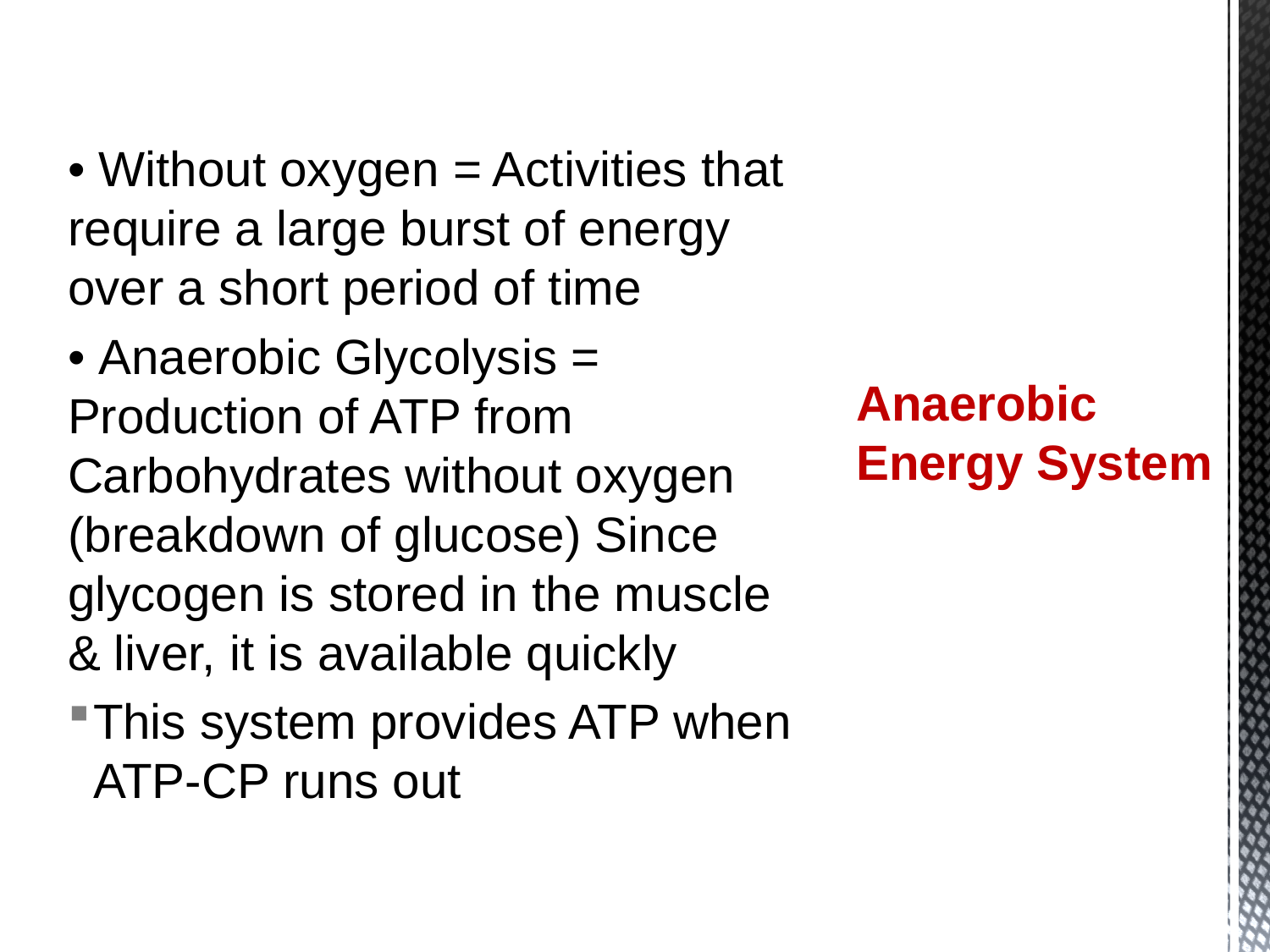

# Anaerobic Energy System
• Without oxygen = Activities that require a large burst of energy over a short period of time
• Anaerobic Glycolysis = Production of ATP from Carbohydrates without oxygen (breakdown of glucose) Since glycogen is stored in the muscle & liver, it is available quickly
This system provides ATP when ATP-CP runs out